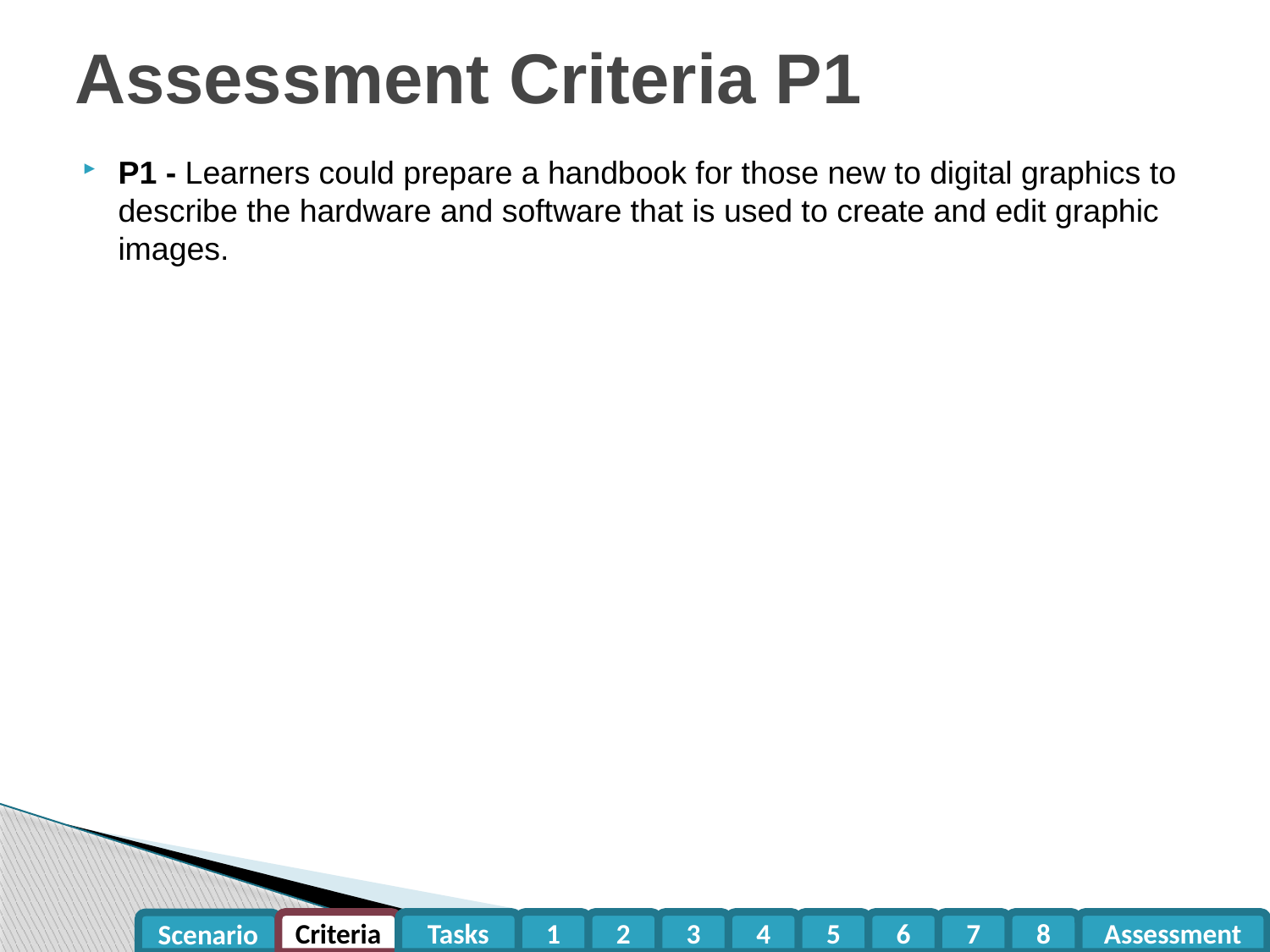

# Assessment Criteria P1
P1 - Learners could prepare a handbook for those new to digital graphics to describe the hardware and software that is used to create and edit graphic images.
Criteria
Tasks
1
2
3
4
5
6
7
8
Assessment
Scenario